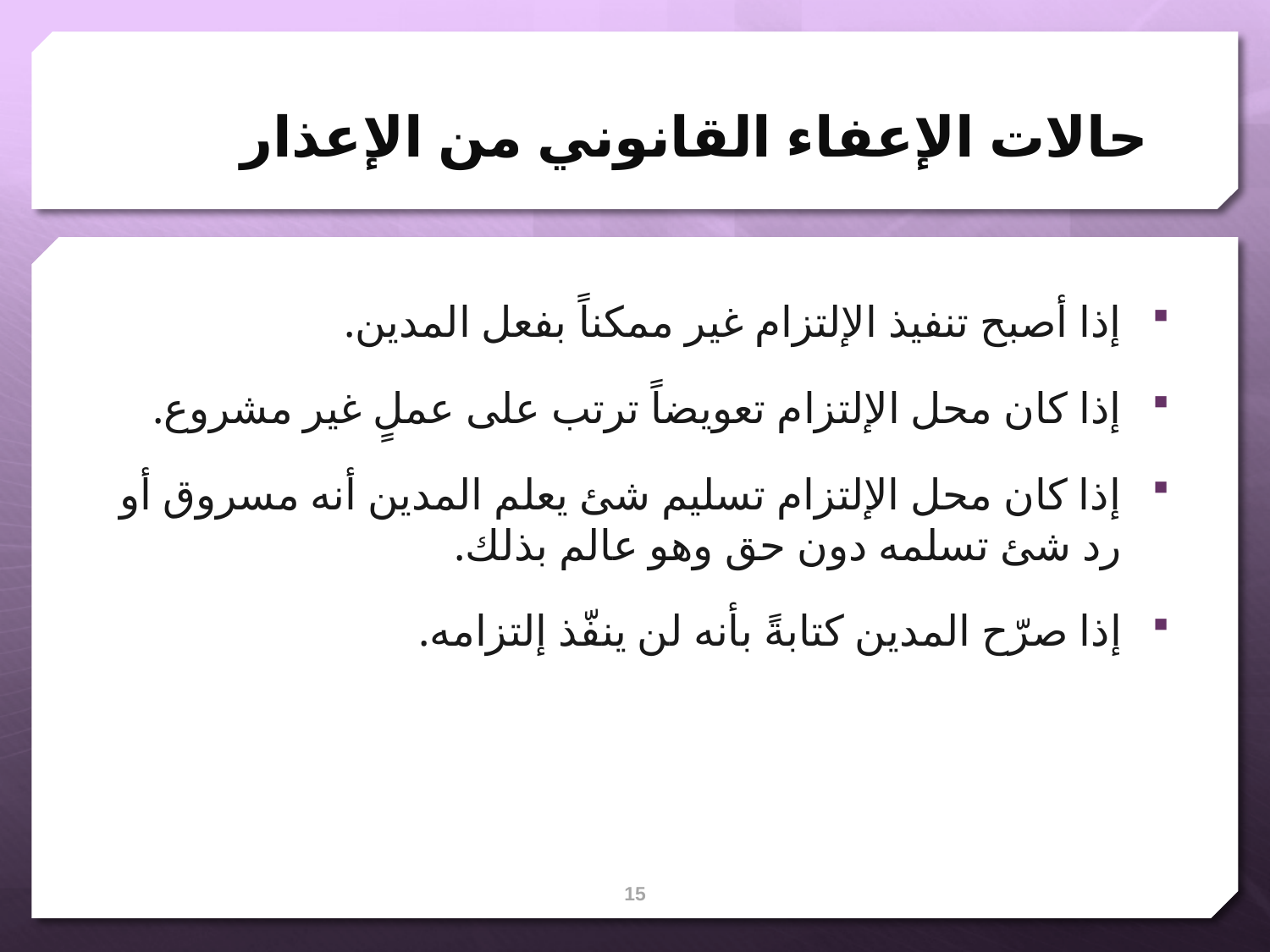

# حالات الإعفاء القانوني من الإعذار
إذا أصبح تنفيذ الإلتزام غير ممكناً بفعل المدين.
إذا كان محل الإلتزام تعويضاً ترتب على عملٍ غير مشروع.
إذا كان محل الإلتزام تسليم شئ يعلم المدين أنه مسروق أو رد شئ تسلمه دون حق وهو عالم بذلك.
إذا صرّح المدين كتابةً بأنه لن ينفّذ إلتزامه.

15